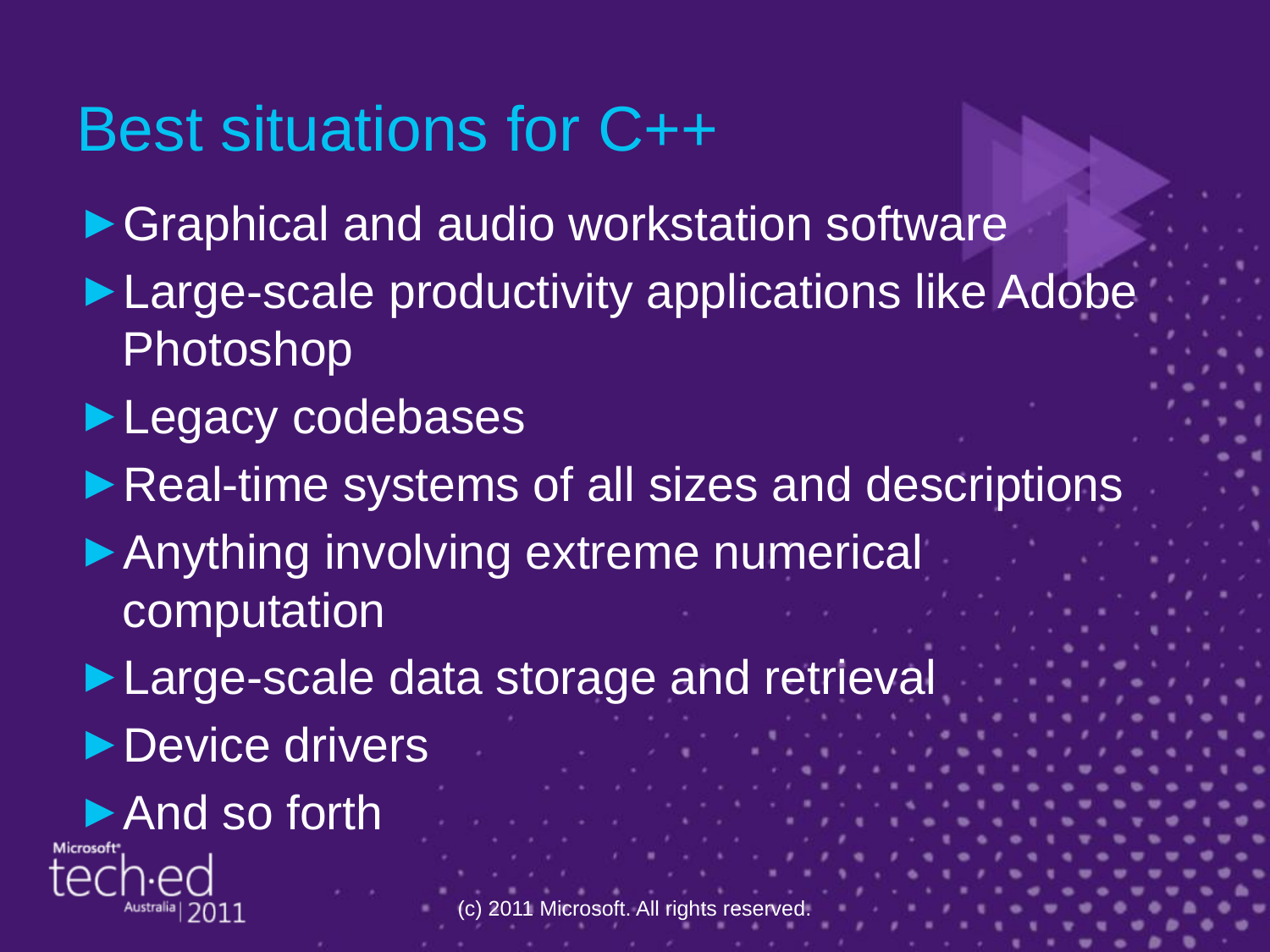

# Best situations for C++
Graphical and audio workstation software
Large-scale productivity applications like Adobe Photoshop
Legacy codebases
Real-time systems of all sizes and descriptions
Anything involving extreme numerical computation
Large-scale data storage and retrieval
Device drivers
And so forth
(c) 2011 Microsoft. All rights reserved.